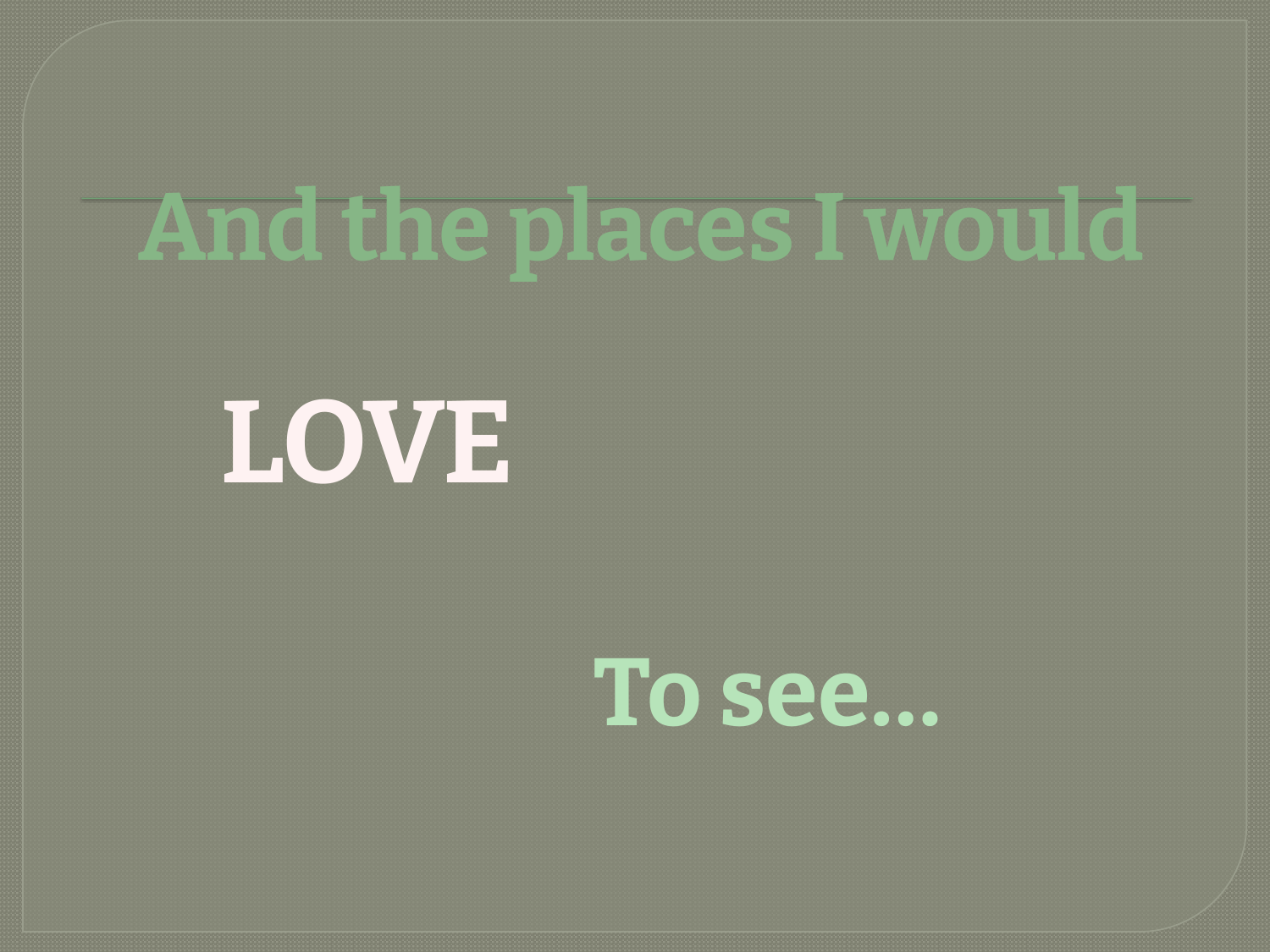

And the places I would
LOVE
To see…